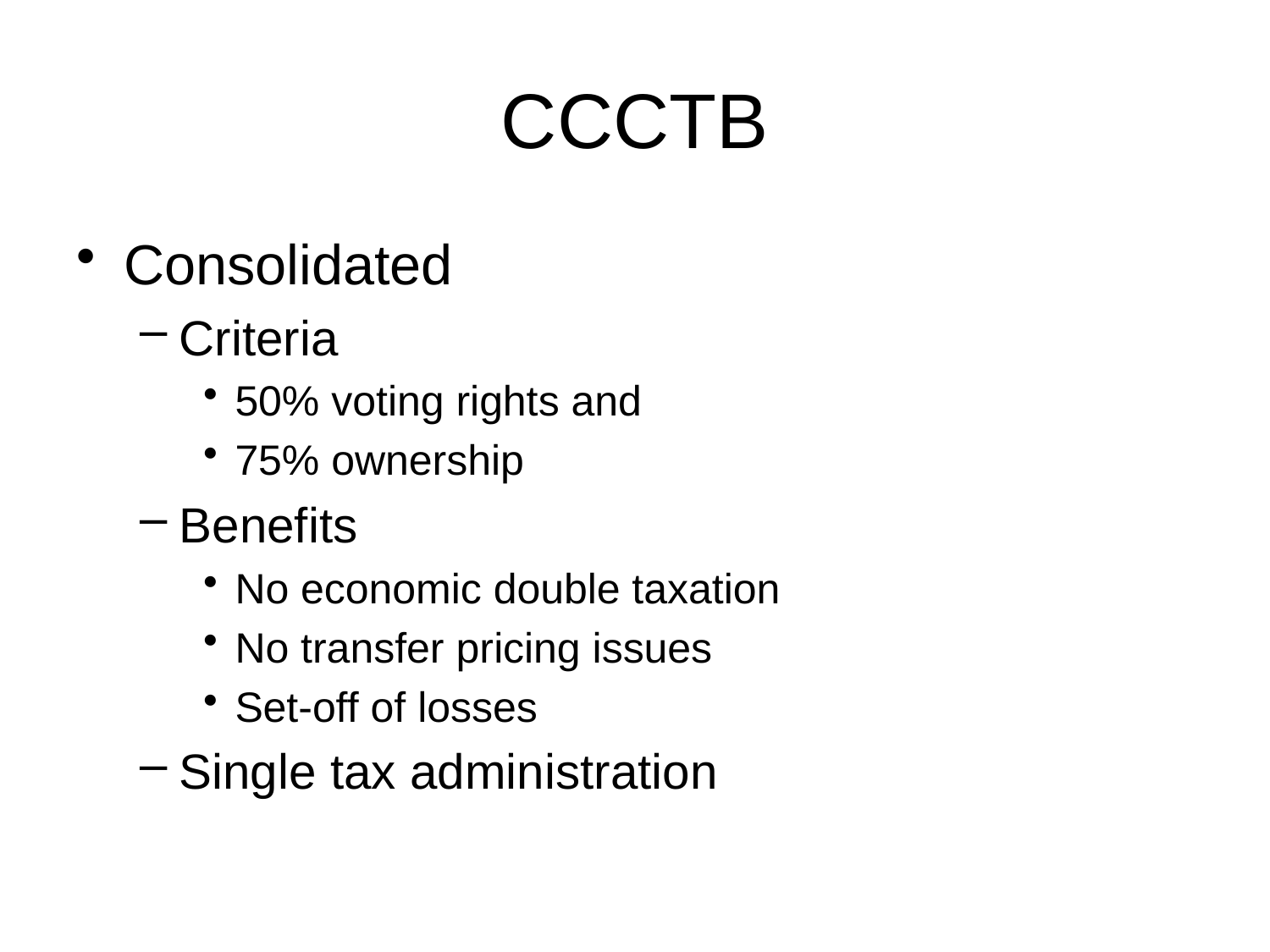

# CCCTB
Consolidated
Criteria
50% voting rights and
75% ownership
Benefits
No economic double taxation
No transfer pricing issues
Set-off of losses
Single tax administration